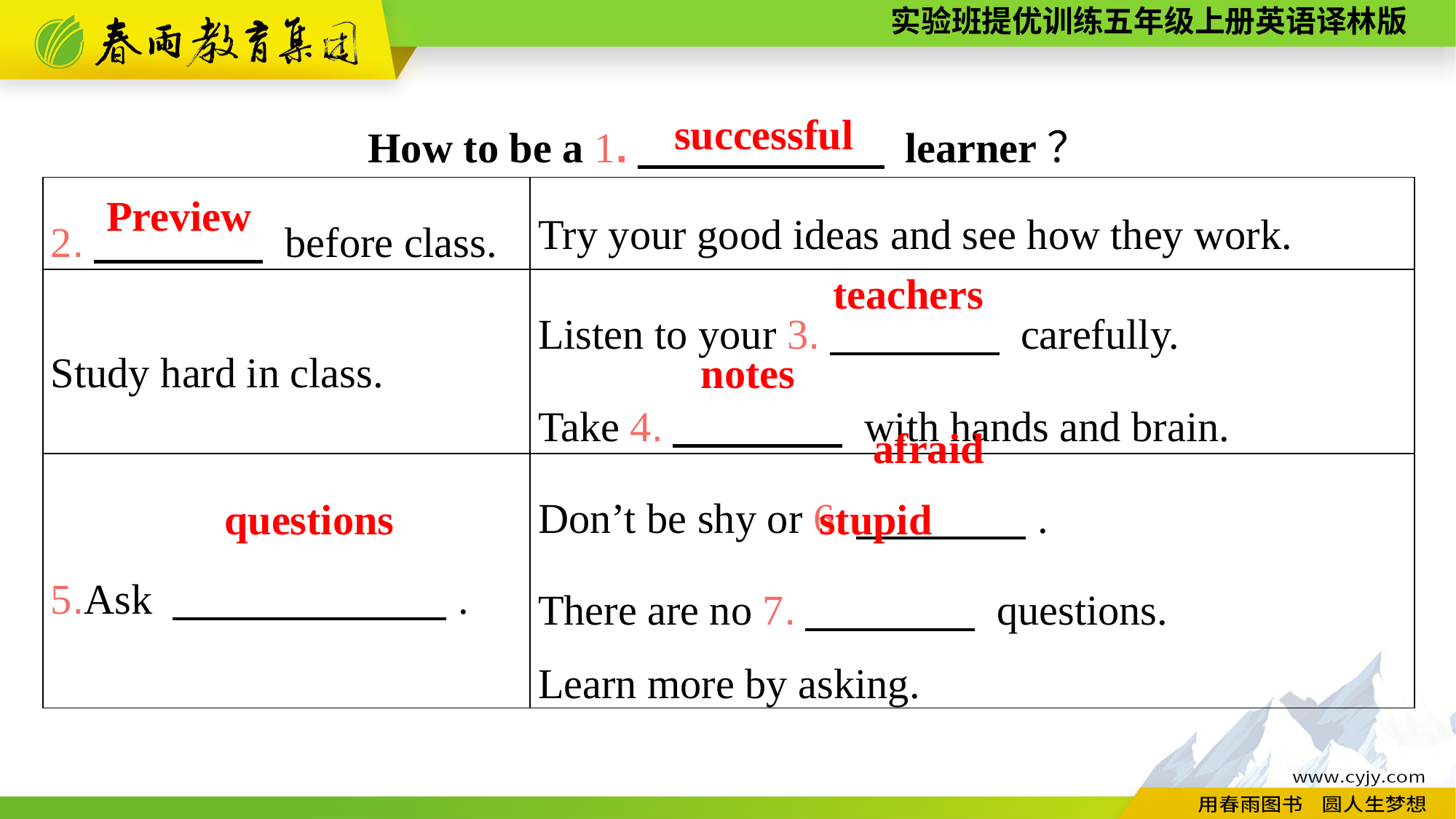

How to be a 1.　　        　　 learner？
successful
| 2.　　　　 before class. | Try your good ideas and see how they work. |
| --- | --- |
| Study hard in class. | Listen to your 3.　　　　 carefully. Take 4.　　　　 with hands and brain. |
| 5.Ask 　　 　　. | Don’t be shy or 6.　　　　. There are no 7.　　　　 questions. Learn more by asking. |
Preview
teachers
notes
afraid
questions
stupid